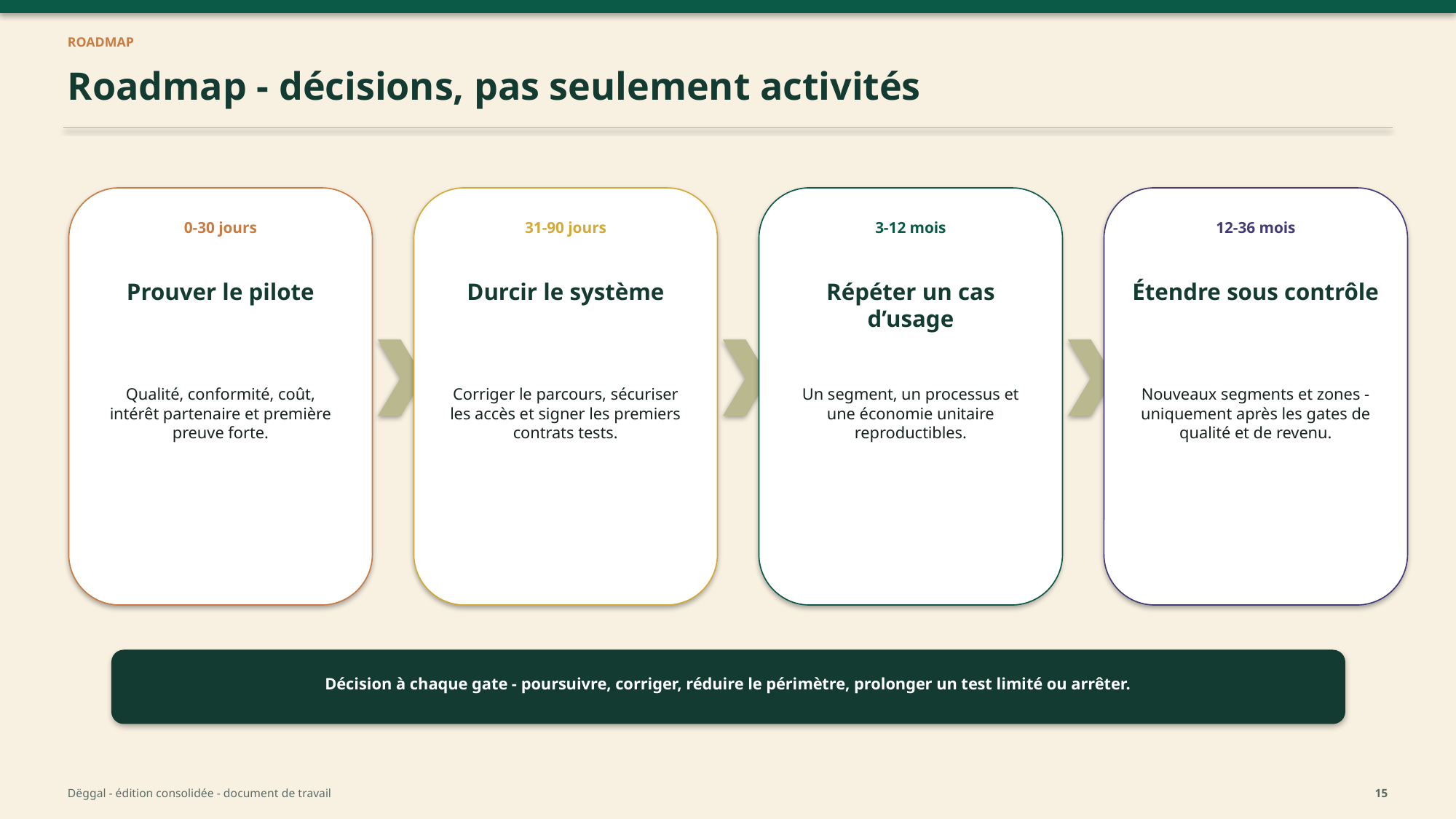

ROADMAP
Roadmap - décisions, pas seulement activités

0-30 jours
31-90 jours
3-12 mois
12-36 mois
Prouver le pilote
Durcir le système
Répéter un cas d’usage
Étendre sous contrôle

Qualité, conformité, coût, intérêt partenaire et première preuve forte.
Corriger le parcours, sécuriser les accès et signer les premiers contrats tests.
Un segment, un processus et une économie unitaire reproductibles.
Nouveaux segments et zones - uniquement après les gates de qualité et de revenu.

Décision à chaque gate - poursuivre, corriger, réduire le périmètre, prolonger un test limité ou arrêter.
Dëggal - édition consolidée - document de travail
15